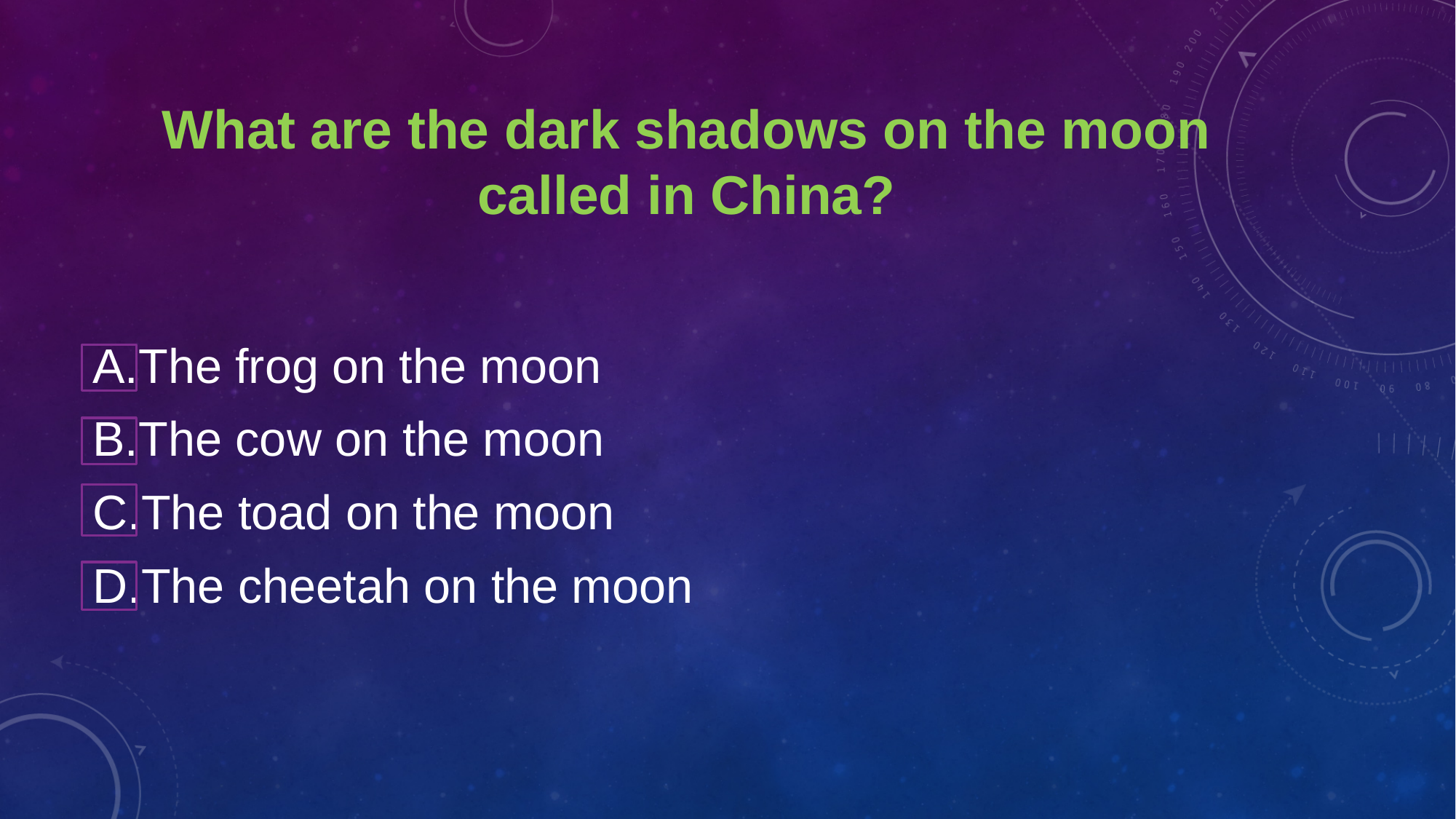

# What are the dark shadows on the moon called in China?
The frog on the moon
The cow on the moon
The toad on the moon
The cheetah on the moon